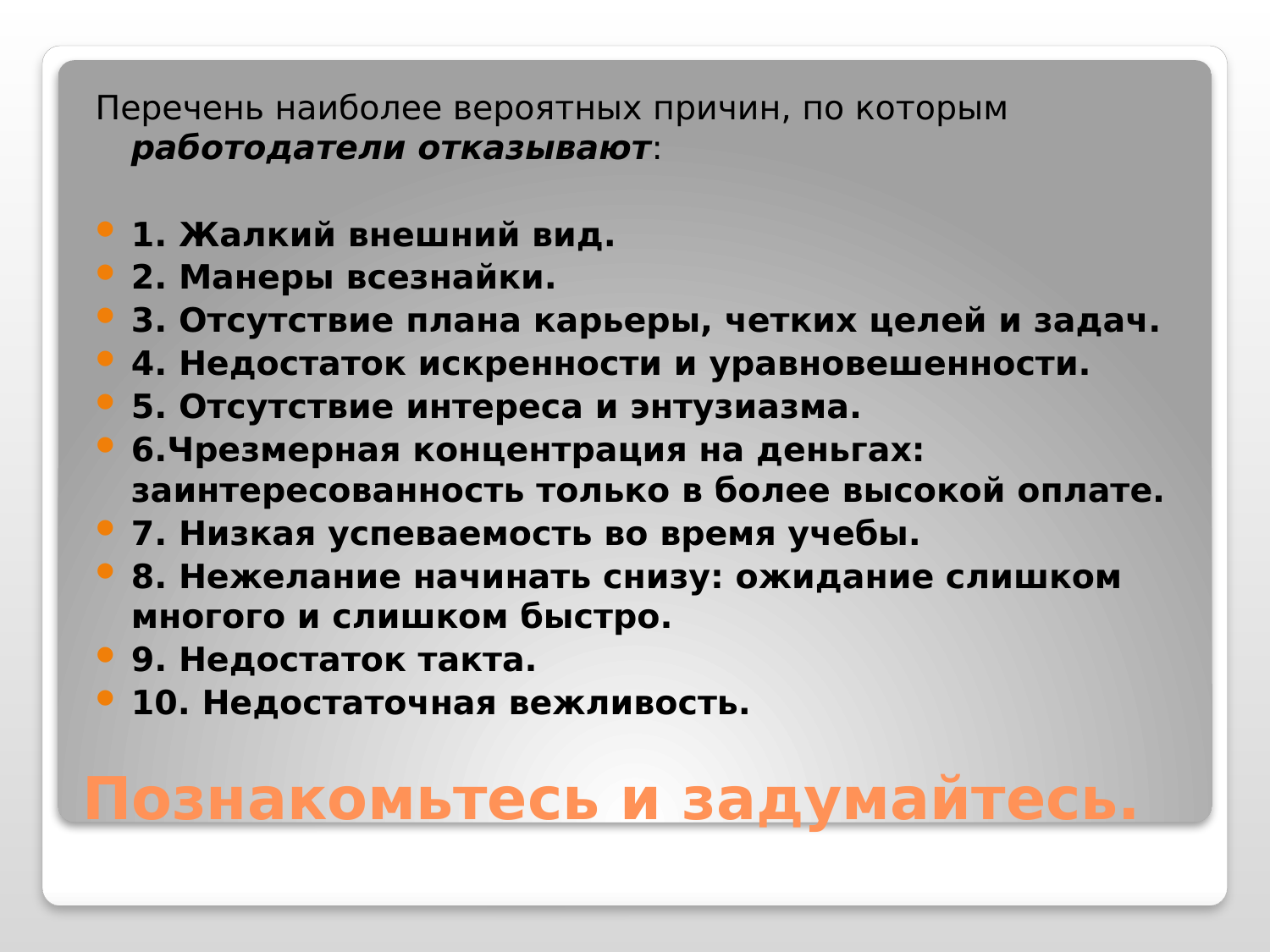

Перечень наиболее вероятных причин, по которым работодатели отказывают:

1. Жалкий внешний вид.
2. Манеры всезнайки.
3. Отсутствие плана карьеры, четких целей и задач.
4. Недостаток искренности и уравновешенности.
5. Отсутствие интереса и энтузиазма.
6.Чрезмерная концентрация на деньгах: заинтересованность только в более высокой оплате.
7. Низкая успеваемость во время учебы.
8. Нежелание начинать снизу: ожидание слишком многого и слишком быстро.
9. Недостаток такта.
10. Недостаточная вежливость.
# Познакомьтесь и задумайтесь.